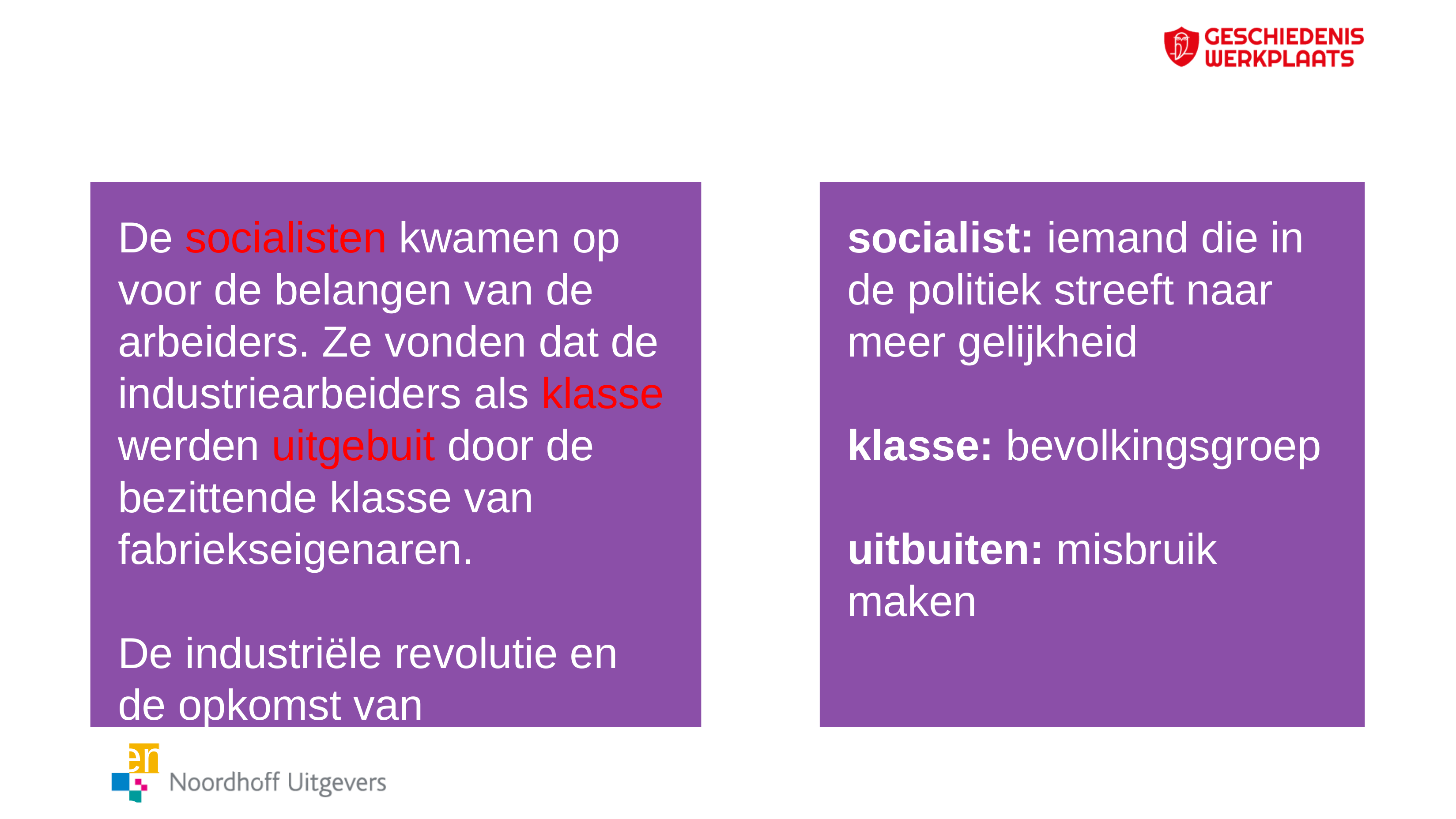

De socialisten kwamen op voor de belangen van de arbeiders. Ze vonden dat de industriearbeiders als klasse werden uitgebuit door de bezittende klasse van fabriekseigenaren.

De industriële revolutie en de opkomst van emancipatiebewegingen is een kenmerkend aspect van de tijd van burgers en stoommachines.

socialist: iemand die in de politiek streeft naar meer gelijkheid

klasse: bevolkingsgroep

uitbuiten: misbruik maken